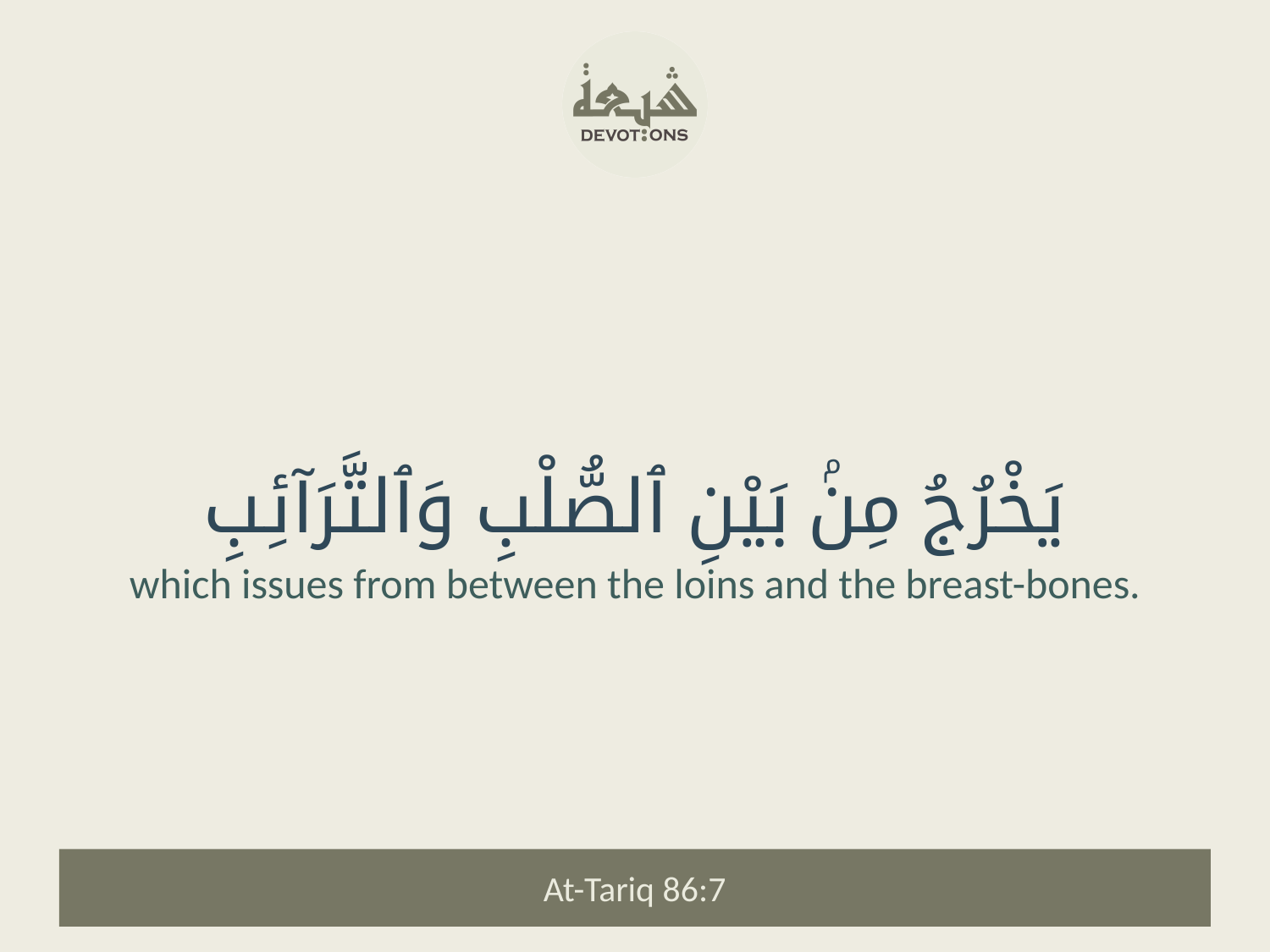

يَخْرُجُ مِنۢ بَيْنِ ٱلصُّلْبِ وَٱلتَّرَآئِبِ
which issues from between the loins and the breast-bones.
At-Tariq 86:7